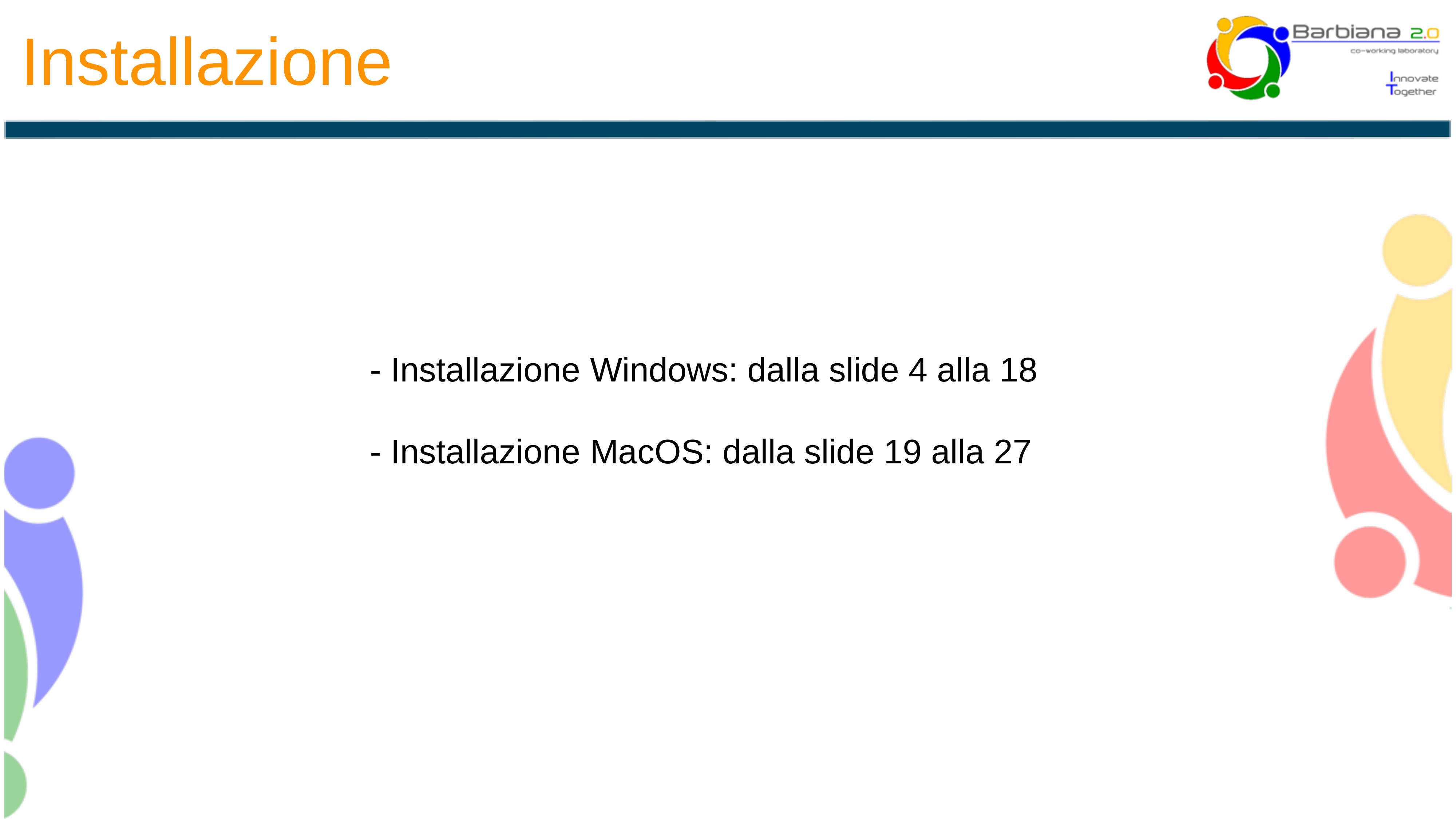

Installazione
- Installazione Windows: dalla slide 4 alla 18

- Installazione MacOS: dalla slide 19 alla 27